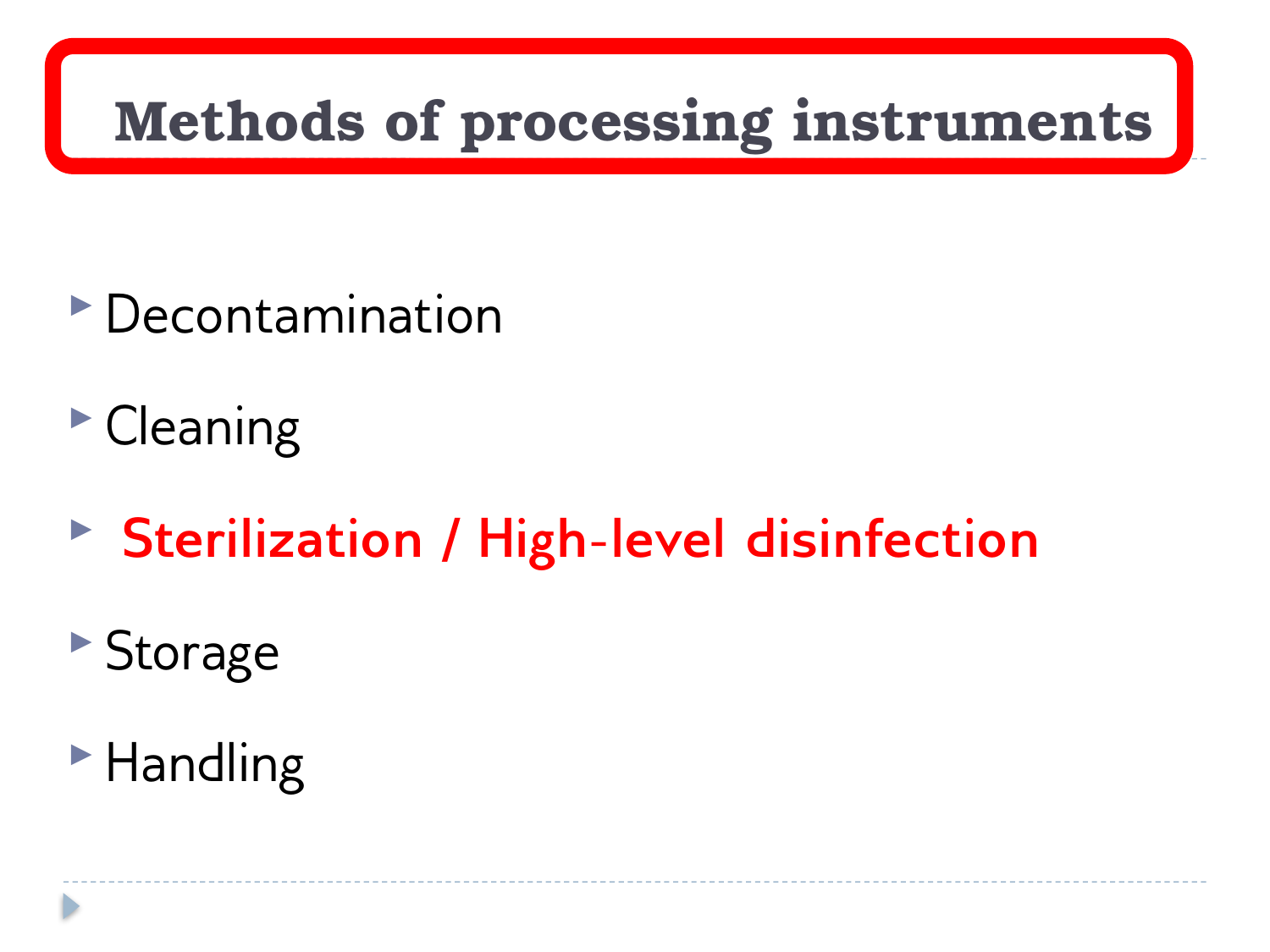

# Methods of processing instruments

Decontamination
Cleaning
 Sterilization / High-level disinfection
Storage
Handling